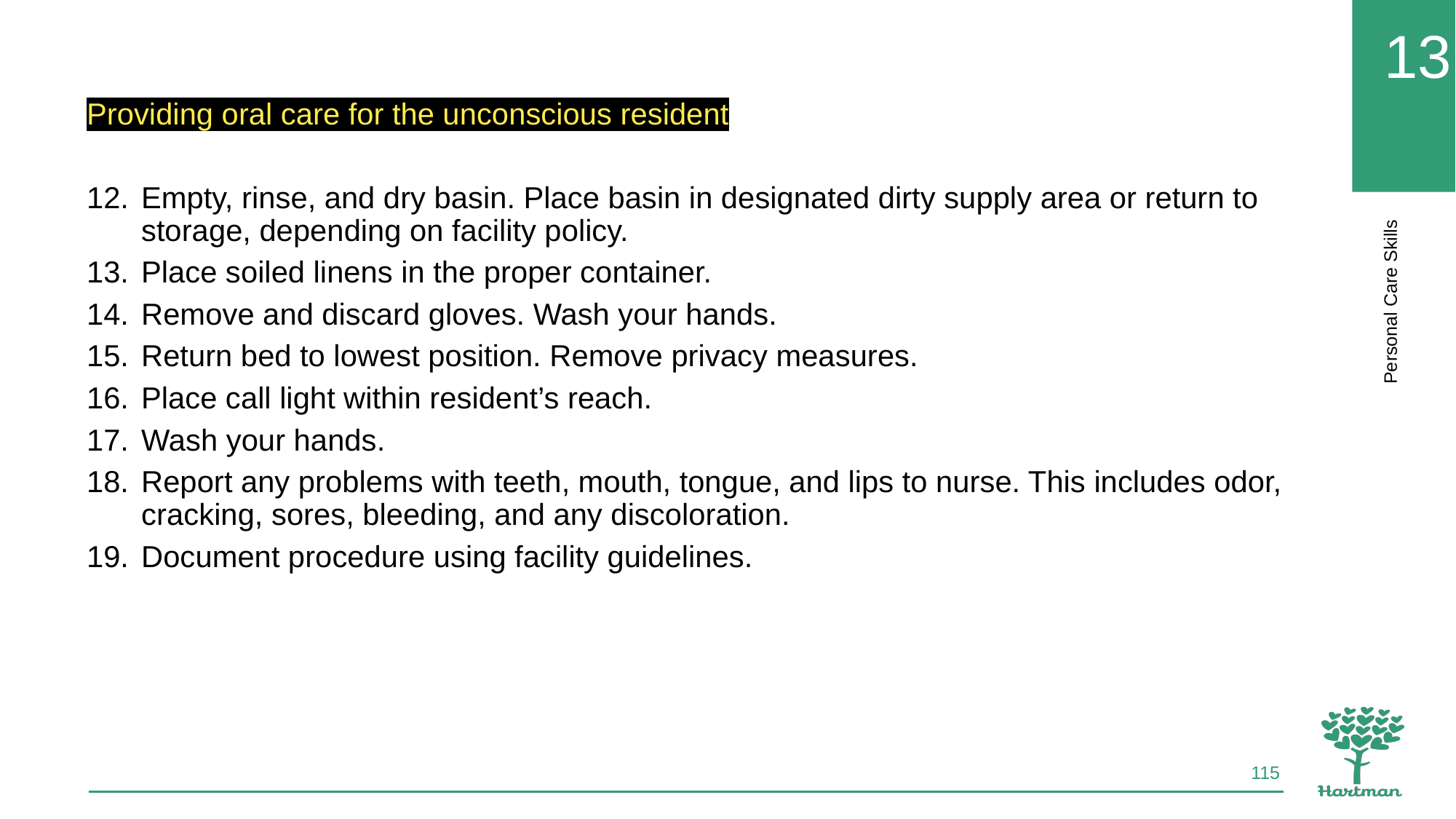

Providing oral care for the unconscious resident

Empty, rinse, and dry basin. Place basin in designated dirty supply area or return to storage, depending on facility policy.
Place soiled linens in the proper container.
Remove and discard gloves. Wash your hands.
Return bed to lowest position. Remove privacy measures.
Place call light within resident’s reach.
Wash your hands.
Report any problems with teeth, mouth, tongue, and lips to nurse. This includes odor, cracking, sores, bleeding, and any discoloration.
Document procedure using facility guidelines.

115